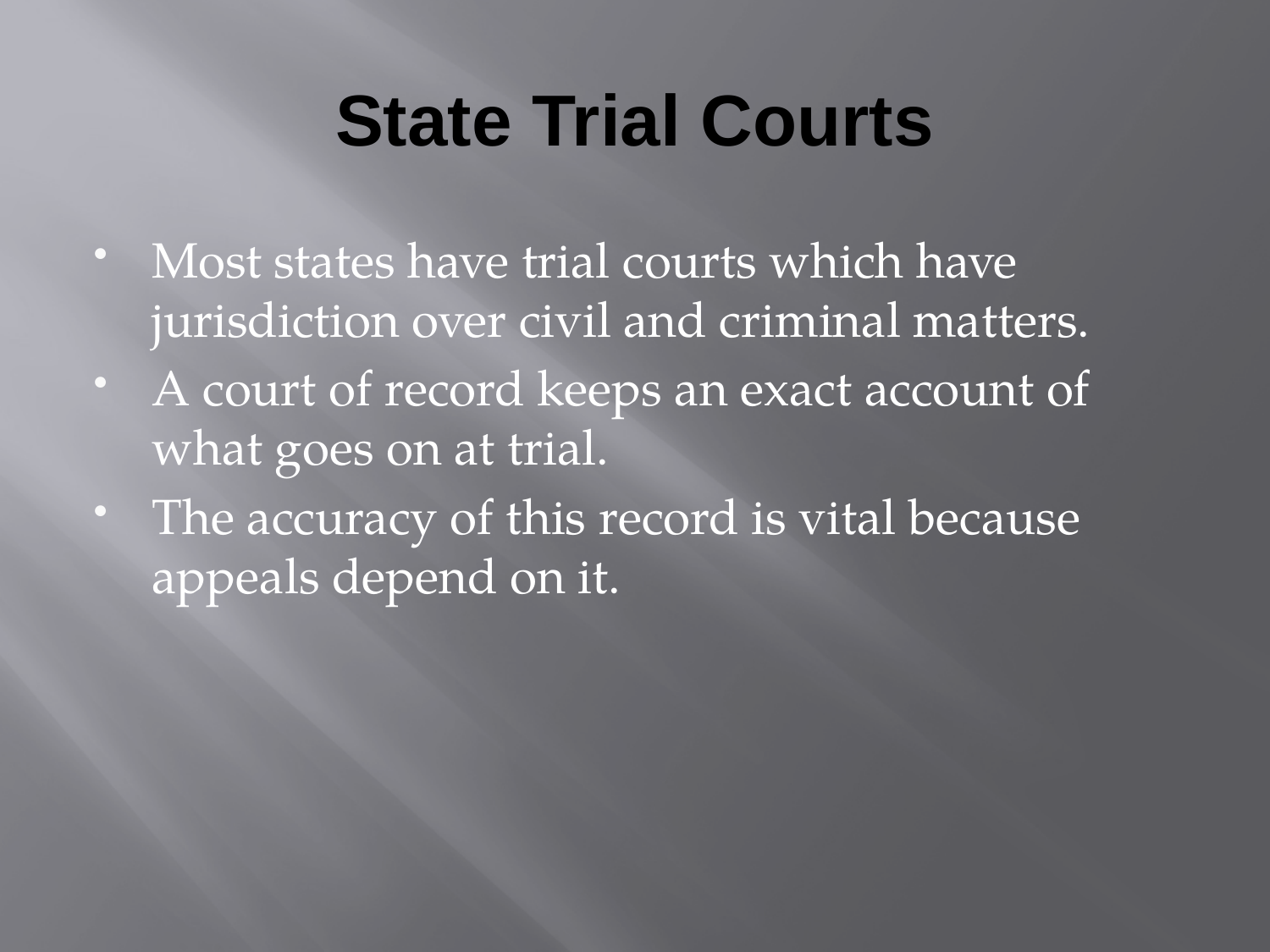

# State Trial Courts
Most states have trial courts which have jurisdiction over civil and criminal matters.
A court of record keeps an exact account of what goes on at trial.
The accuracy of this record is vital because appeals depend on it.